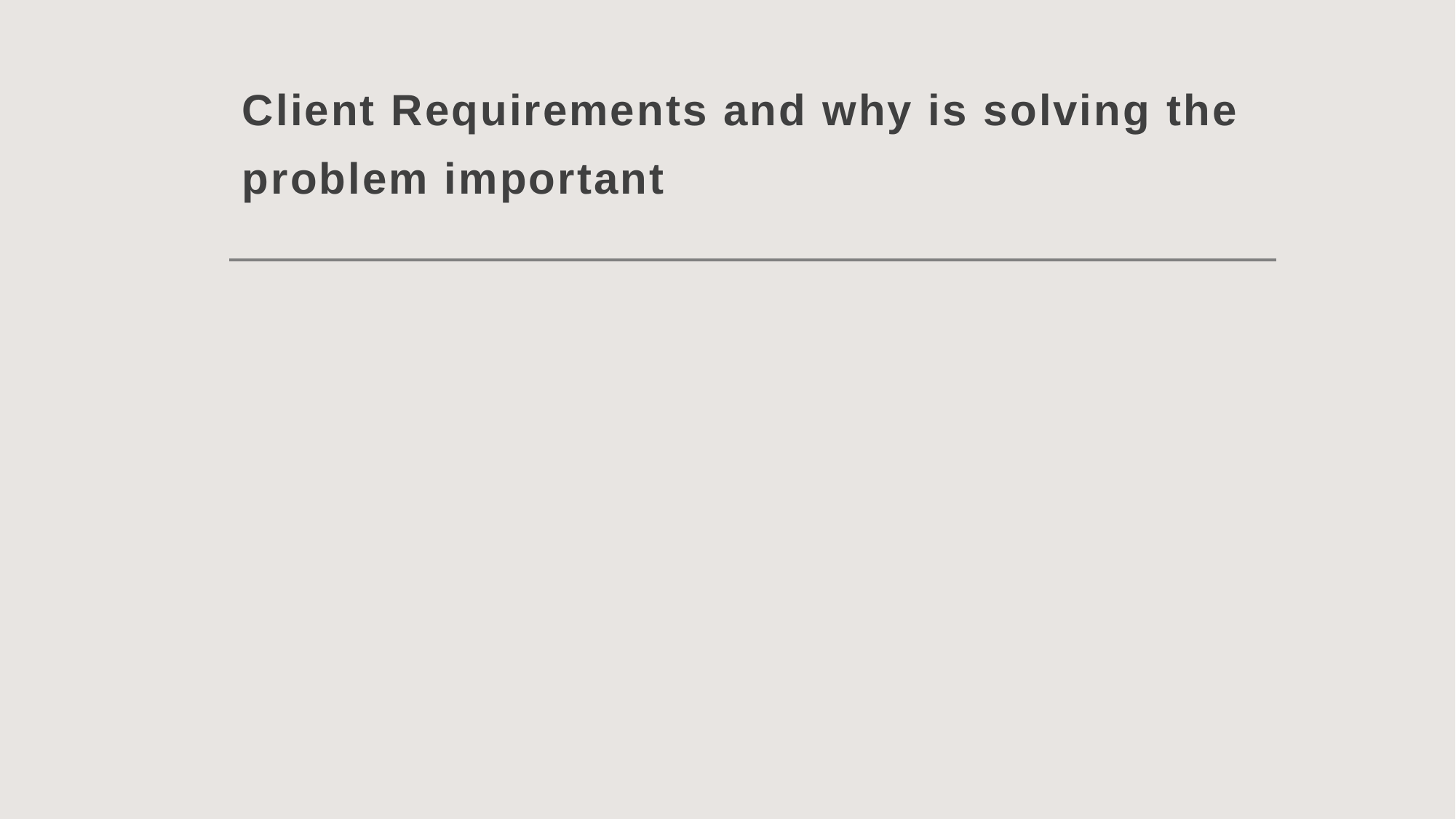

# Client Requirements and why is solving the problem important